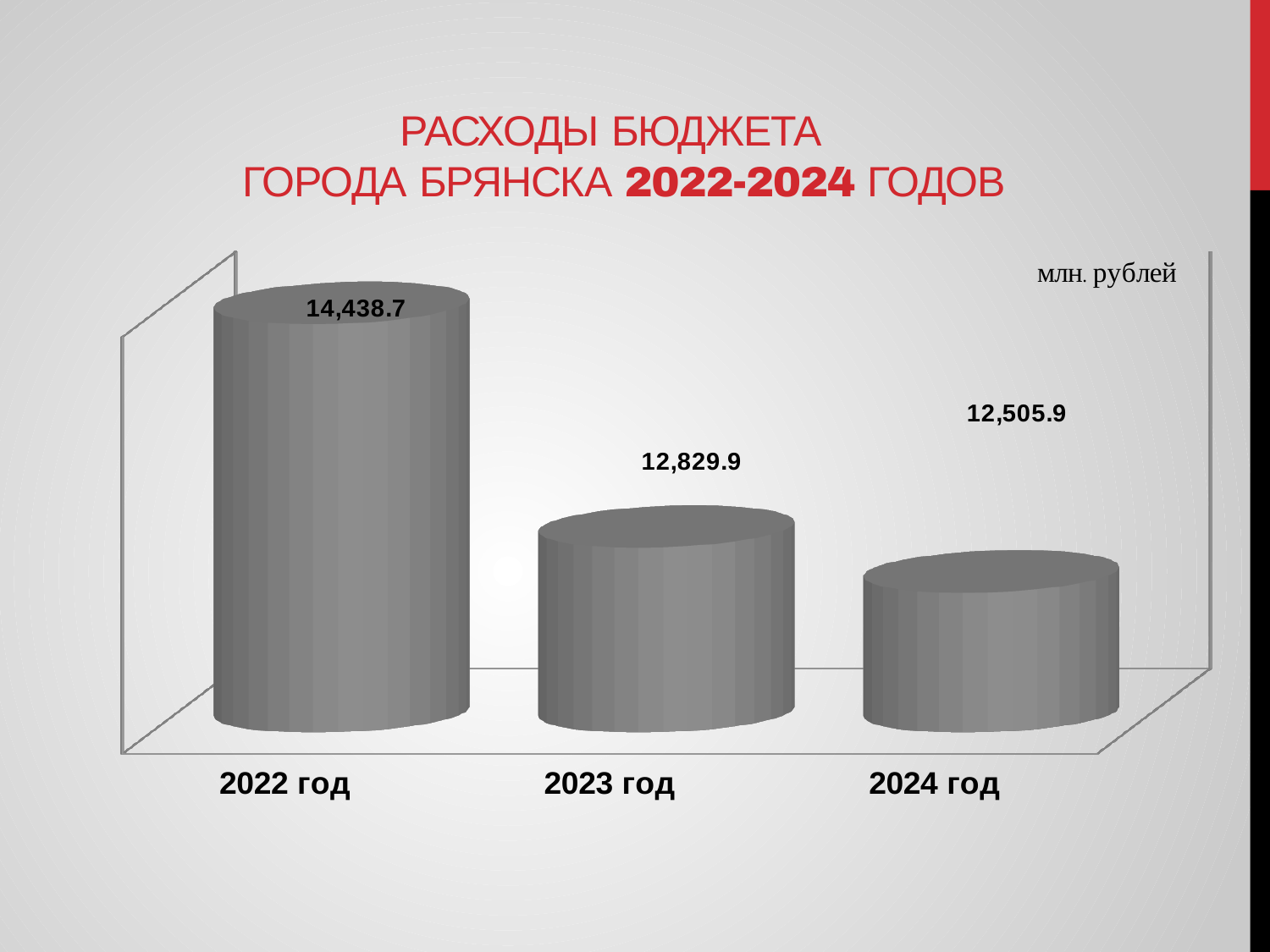

# расходы бюджета города Брянска 2022-2024 годов

[unsupported chart]